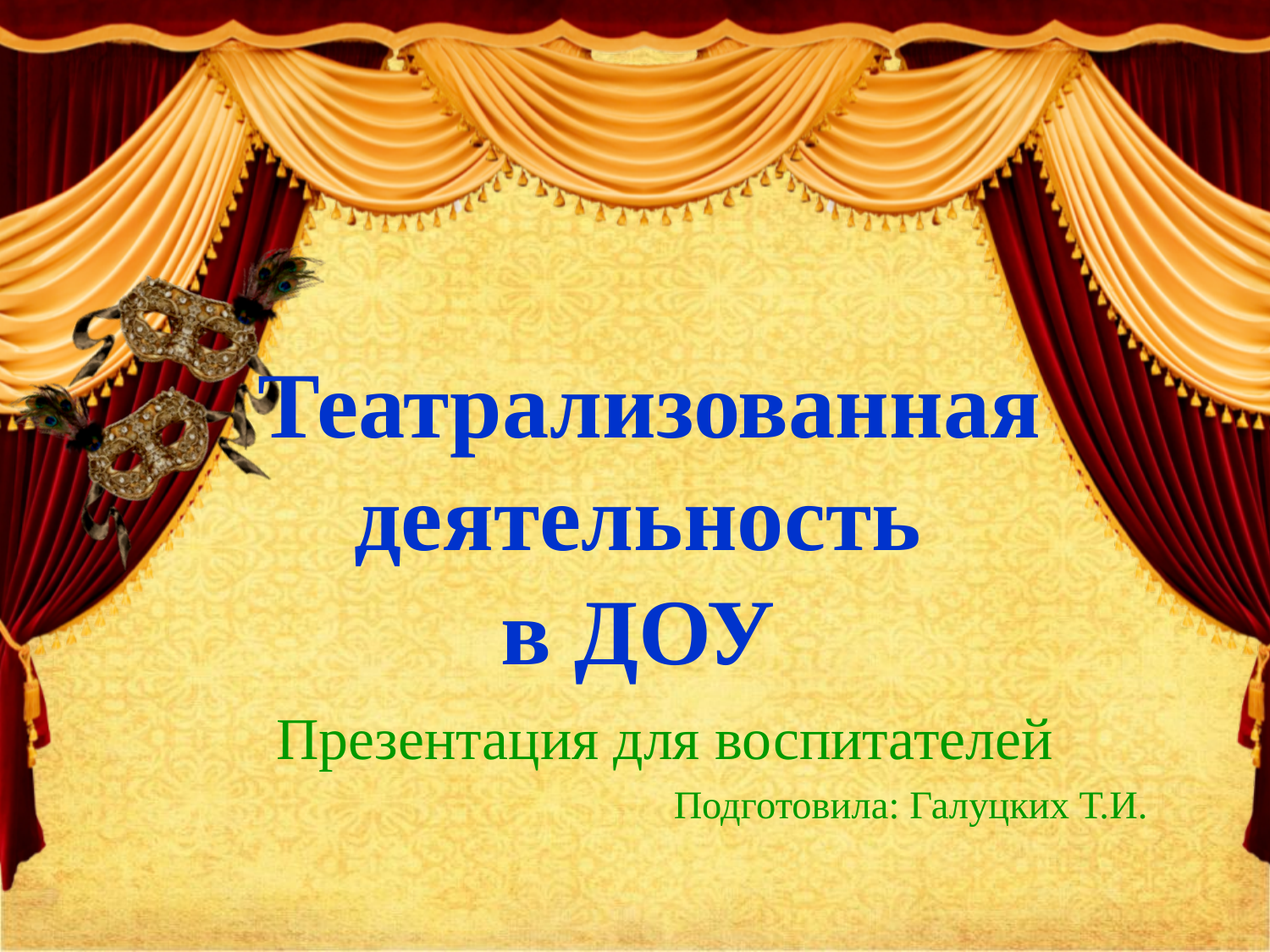

# Театрализованная деятельность в ДОУ
Презентация для воспитателей
Подготовила: Галуцких Т.И.